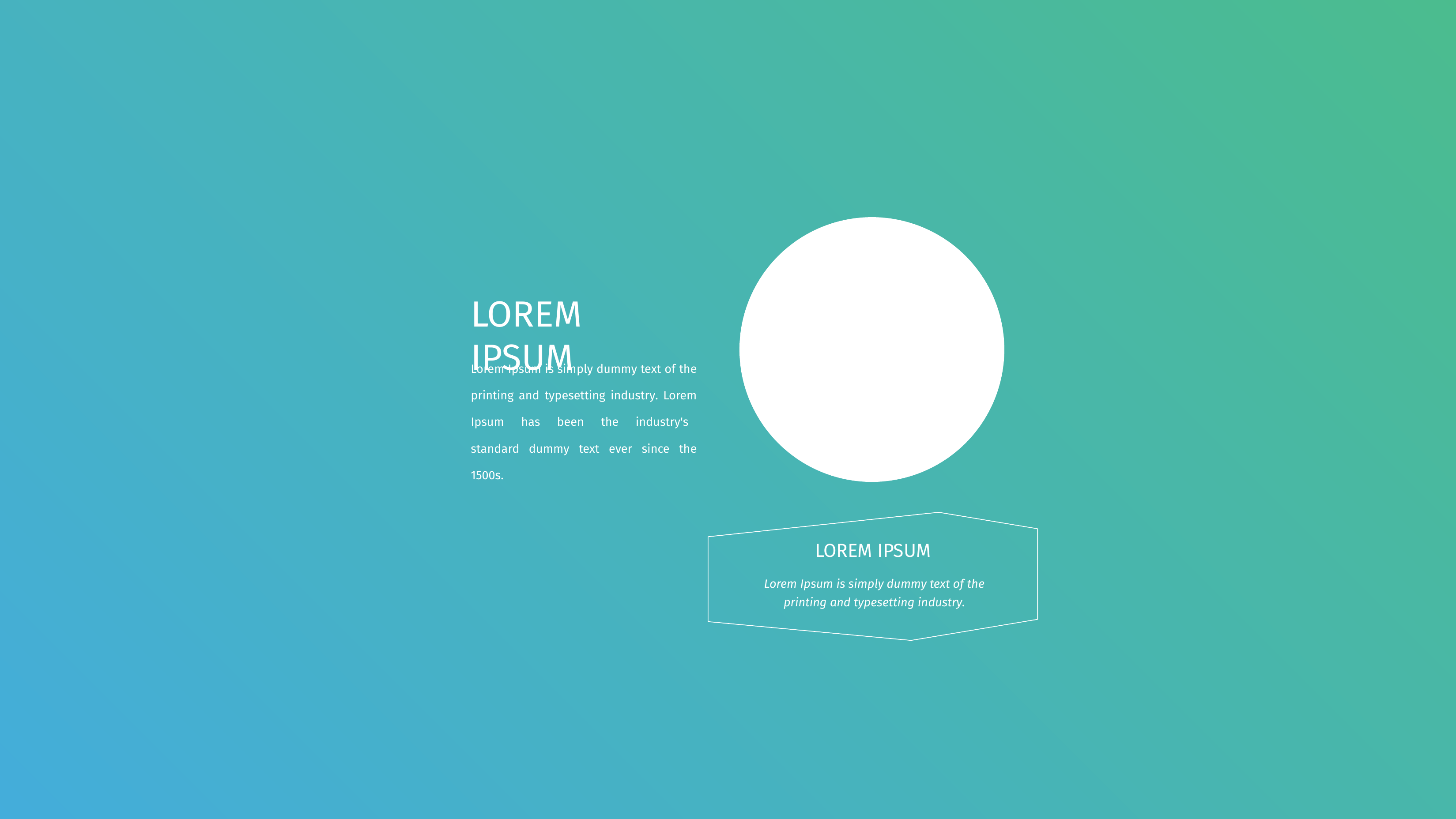

LOREM IPSUM
Lorem Ipsum is simply dummy text of the printing and typesetting industry. Lorem Ipsum  has  been  the  industry's  standard dummy text ever since the 1500s.

LOREM IPSUM
Lorem Ipsum is simply dummy text of the printing and typesetting industry.